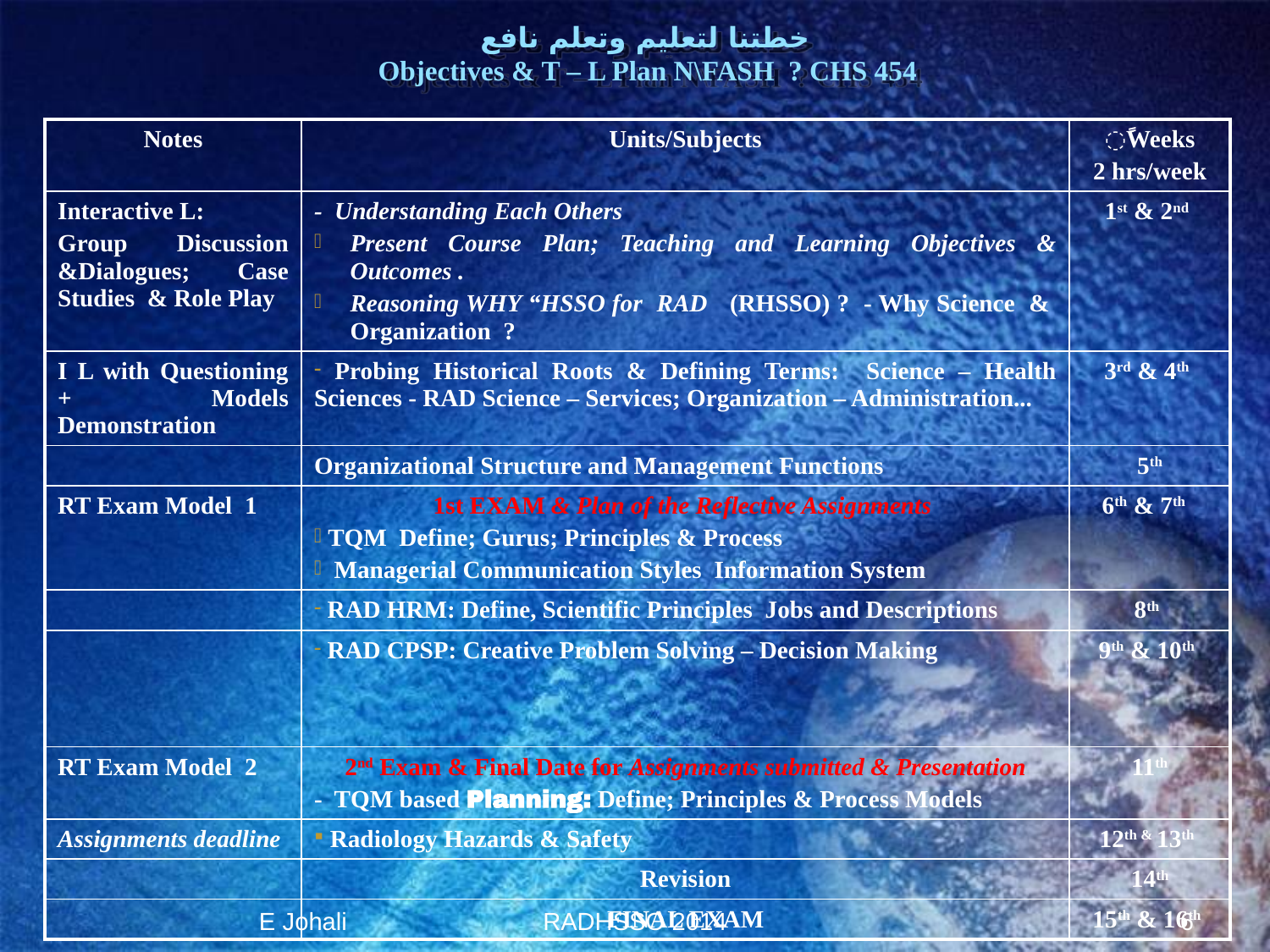

# خطتنا لتعليم وتعلم نافع Objectives & T – L Plan N\FASH  ? CHS 454
| Notes | Units/Subjects | ًWeeks 2 hrs/week |
| --- | --- | --- |
| Interactive L: Group Discussion &Dialogues; Case Studies & Role Play | - Understanding Each Others Present Course Plan; Teaching and Learning Objectives & Outcomes . Reasoning WHY “HSSO for RAD (RHSSO) ? - Why Science & Organization ? | 1st & 2nd |
| I L with Questioning + Models Demonstration | Probing Historical Roots & Defining Terms: Science – Health Sciences - RAD Science – Services; Organization – Administration... | 3rd & 4th |
|  | Organizational Structure and Management Functions | 5th |
| RT Exam Model 1 | 1st EXAM & Plan of the Reflective Assignments TQM Define; Gurus; Principles & Process Managerial Communication Styles Information System | 6th & 7th |
|  | RAD HRM: Define, Scientific Principles Jobs and Descriptions | 8th |
|  | RAD CPSP: Creative Problem Solving – Decision Making | 9th & 10th |
| RT Exam Model 2 | 2nd Exam & Final Date for Assignments submitted & Presentation - TQM based Planning: Define; Principles & Process Models | 11th |
| Assignments deadline | Radiology Hazards & Safety | 12th & 13th |
|  | Revision | 14th |
|  | FINAL EXAM | 15th & 16th |
E Johali
RADHSSO 2014
6